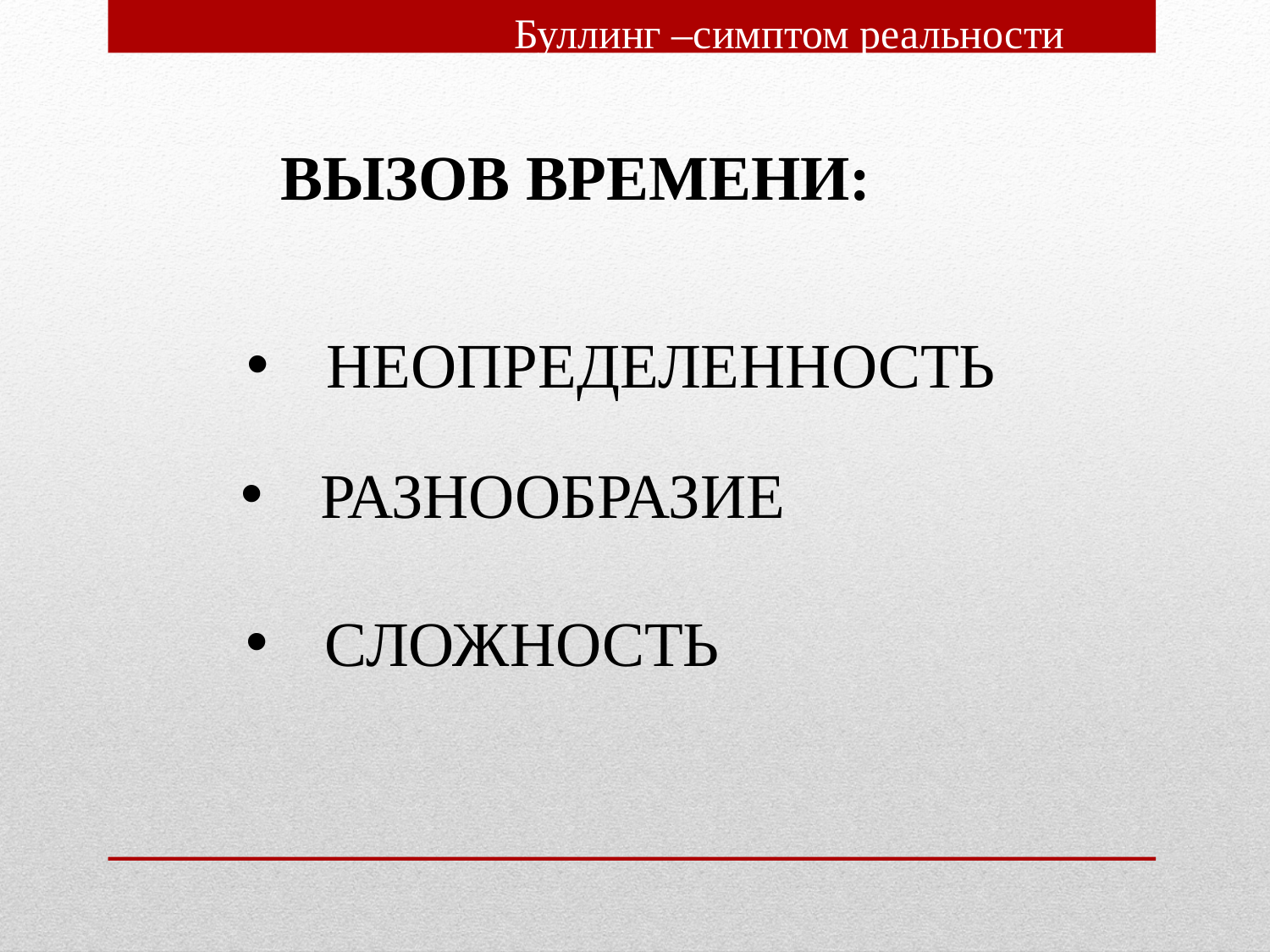

Буллинг –симптом реальности
ВЫЗОВ ВРЕМЕНИ:
НЕОПРЕДЕЛЕННОСТЬ
РАЗНООБРАЗИЕ
СЛОЖНОСТЬ